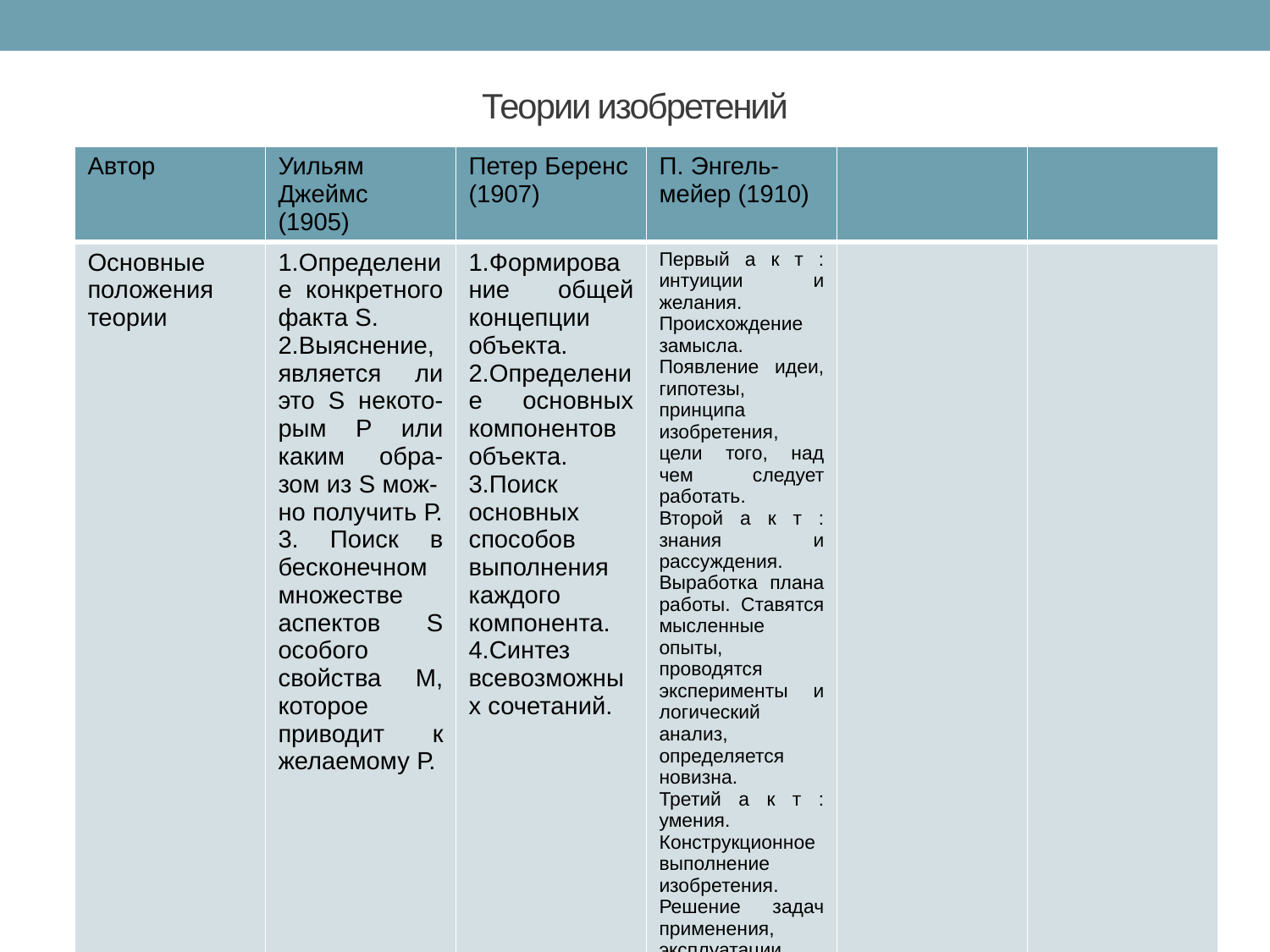

# Теории изобретений
| Автор | Уильям Джеймс (1905) | Петер Беренс (1907) | П. Энгель-мейер (1910) |  |  |
| --- | --- | --- | --- | --- | --- |
| Основные положения теории | 1.Определение конкретного факта S. 2.Выяснение, является ли это S некото-рым Р или каким обра-зом из S мож- но получить Р. 3. Поиск в бесконечном множестве аспектов S особого свойства М, которое приводит к желаемому Р. | 1.Формирование общей концепции объекта. 2.Определение основных компонентов объекта. 3.Поиск основных способов выполнения каждого компонента. 4.Синтез всевозможных сочетаний. | Первый а к т : интуиции и желания. Происхождение замысла. Появление идеи, гипотезы, принципа изобретения, цели того, над чем следует работать. Второй а к т : знания и рассуждения. Выработка плана работы. Ставятся мысленные опыты, проводятся эксперименты и логический анализ, определяется новизна. Третий а к т : умения. Конструкционное выполнение изобретения. Решение задач применения, эксплуатации |  |  |
|  |  |  |  |  |  |